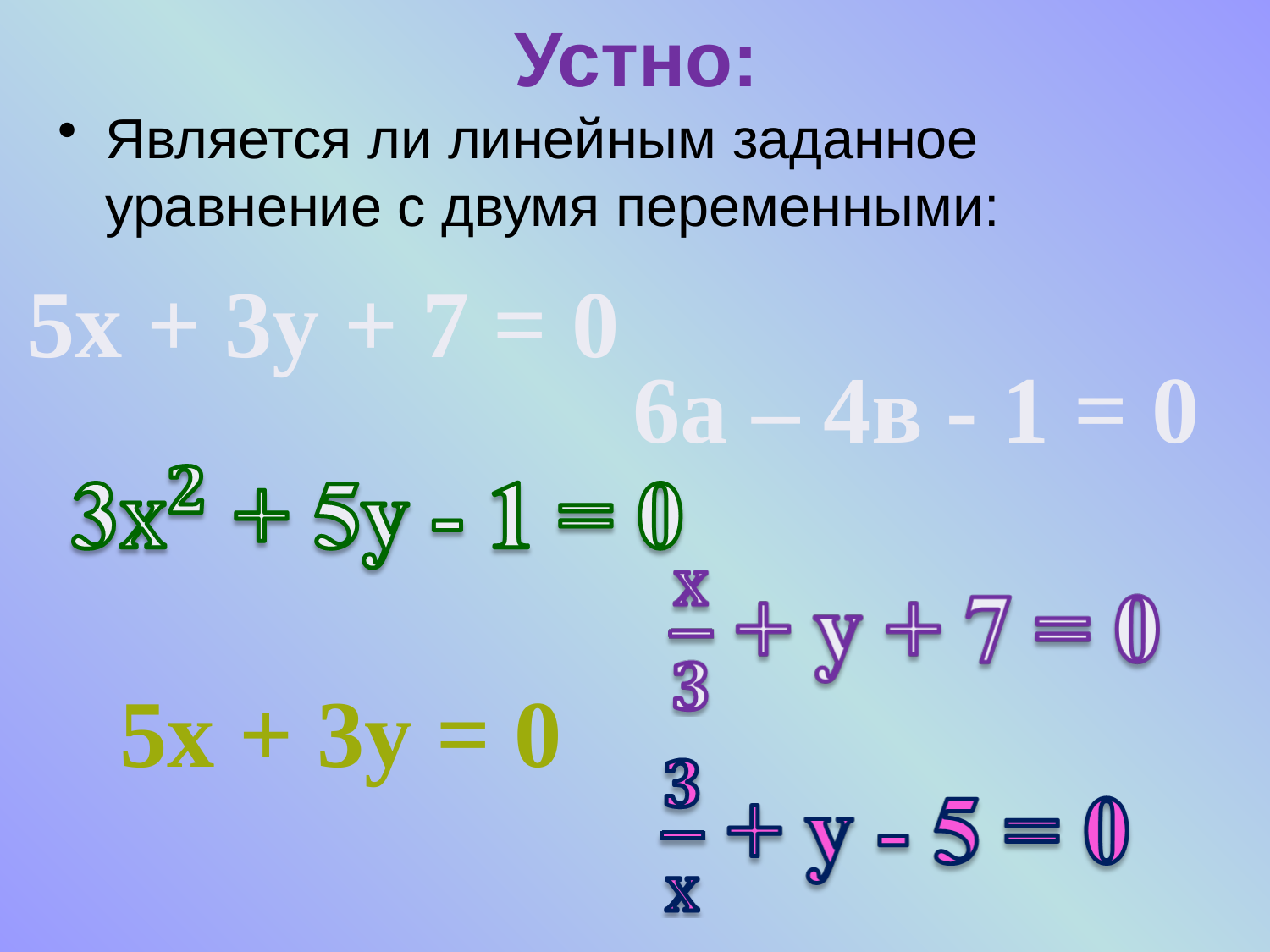

# Устно:
Является ли линейным заданное уравнение с двумя переменными:

5х + 3у + 7 = 0
6а – 4в - 1 = 0

5х + 3у = 0